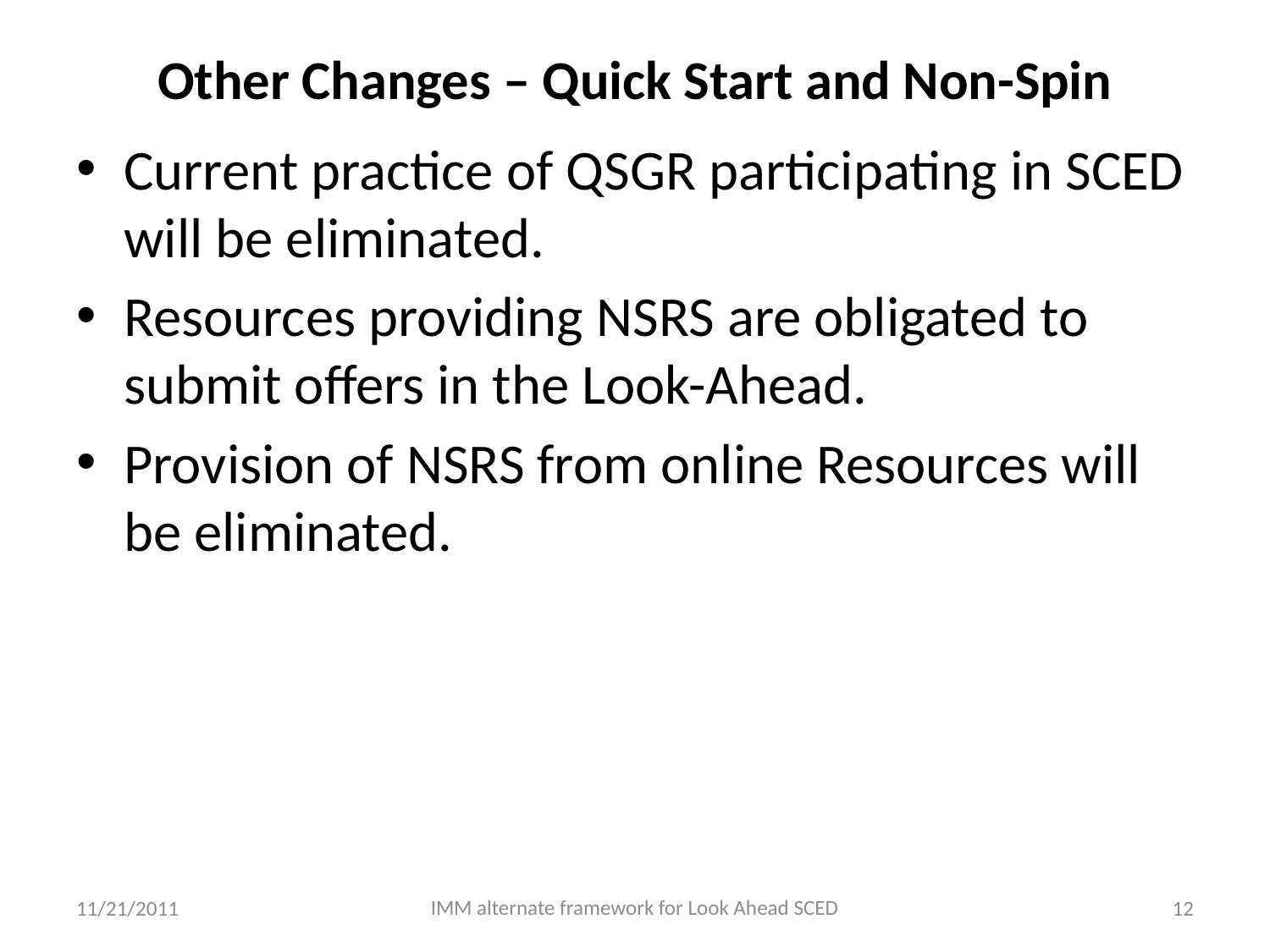

# Other Changes – Quick Start and Non-Spin
Current practice of QSGR participating in SCED will be eliminated.
Resources providing NSRS are obligated to submit offers in the Look-Ahead.
Provision of NSRS from online Resources will be eliminated.

11/21/2011
12
IMM alternate framework for Look Ahead SCED